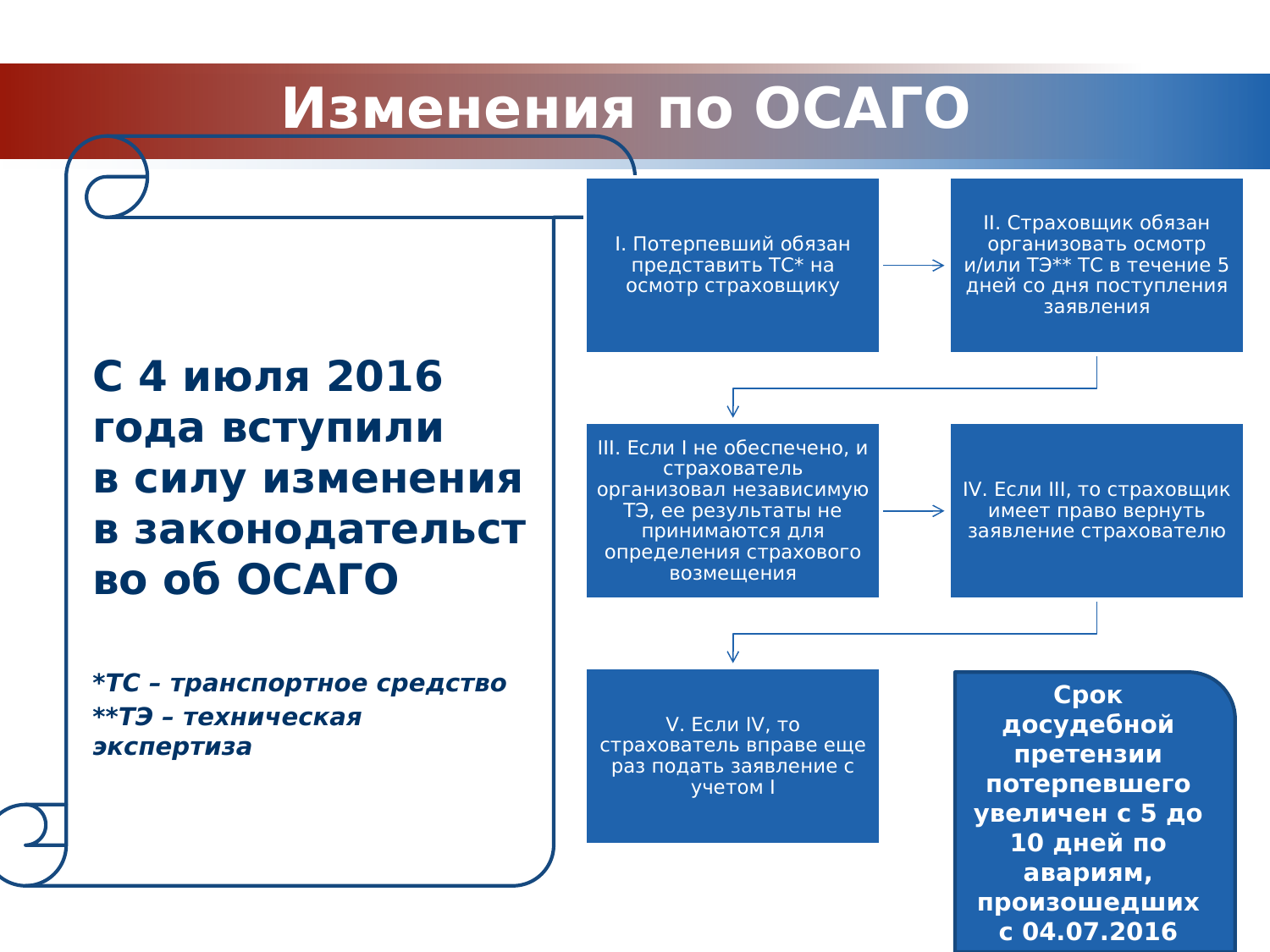

# Изменения по ОСАГО

I. Потерпевший обязан представить ТС* на осмотр страховщику

II. Страховщик обязан организовать осмотр и/или ТЭ** ТС в течение 5 дней со дня поступления заявления

III. Если I не обеспечено, и  страхователь  организовал независимую ТЭ, ее результаты не принимаются для определения страхового возмещения

IV. Если III, то страховщик имеет право вернуть заявление страхователю
V. Если IV, то страхователь вправе еще раз подать заявление с учетом I
Срок досудебной претензии потерпевшего увеличен с 5 до 10 дней по авариям, произошедших с 04.07.2016

С 4 июля 2016 года вступили в силу изменения в законодательство об ОСАГО

*ТС – транспортное средство
**ТЭ – техническая экспертиза